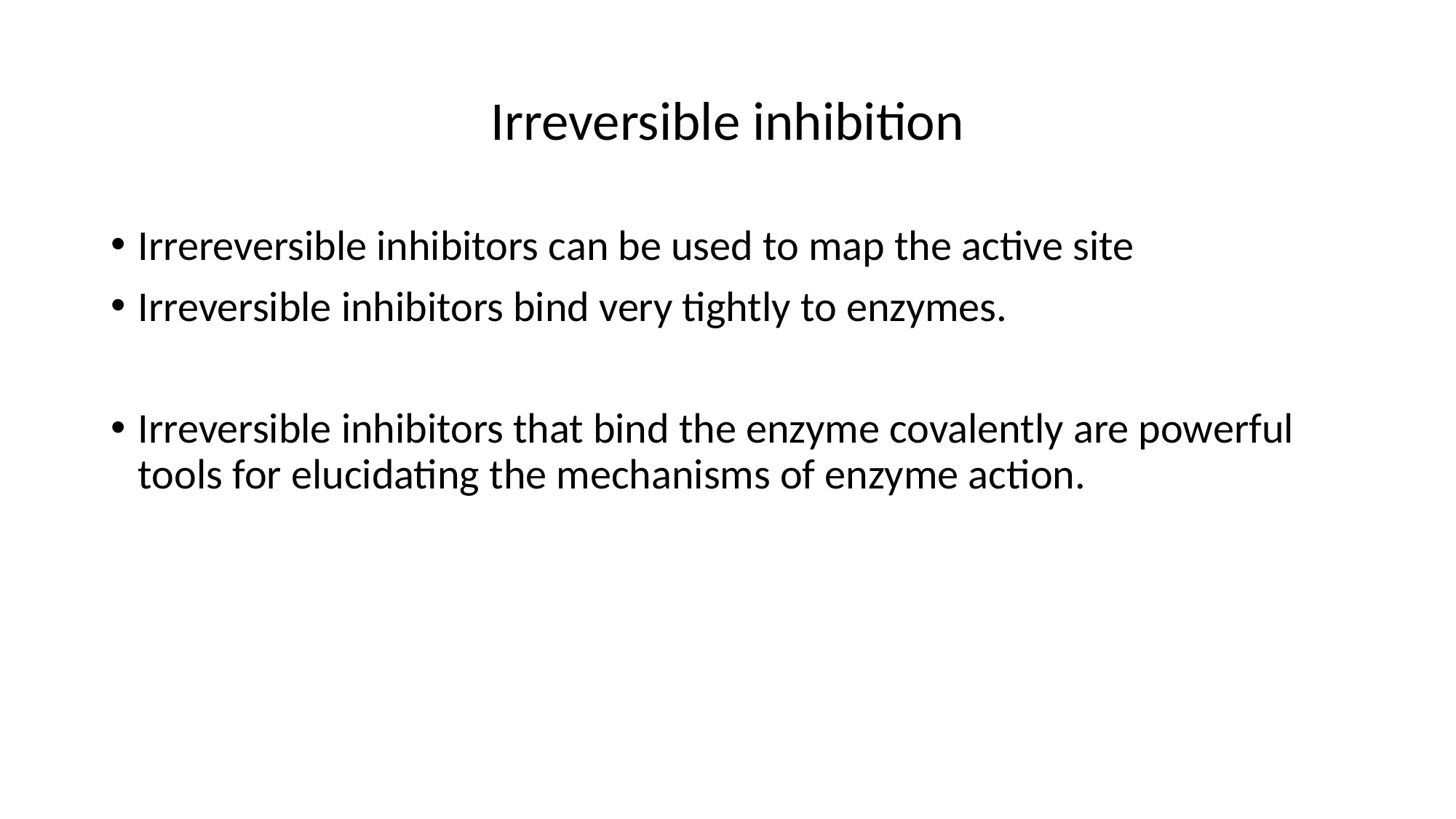

# Irreversible inhibition
Irrereversible inhibitors can be used to map the active site
Irreversible inhibitors bind very tightly to enzymes.

Irreversible inhibitors that bind the enzyme covalently are powerful tools for elucidating the mechanisms of enzyme action.